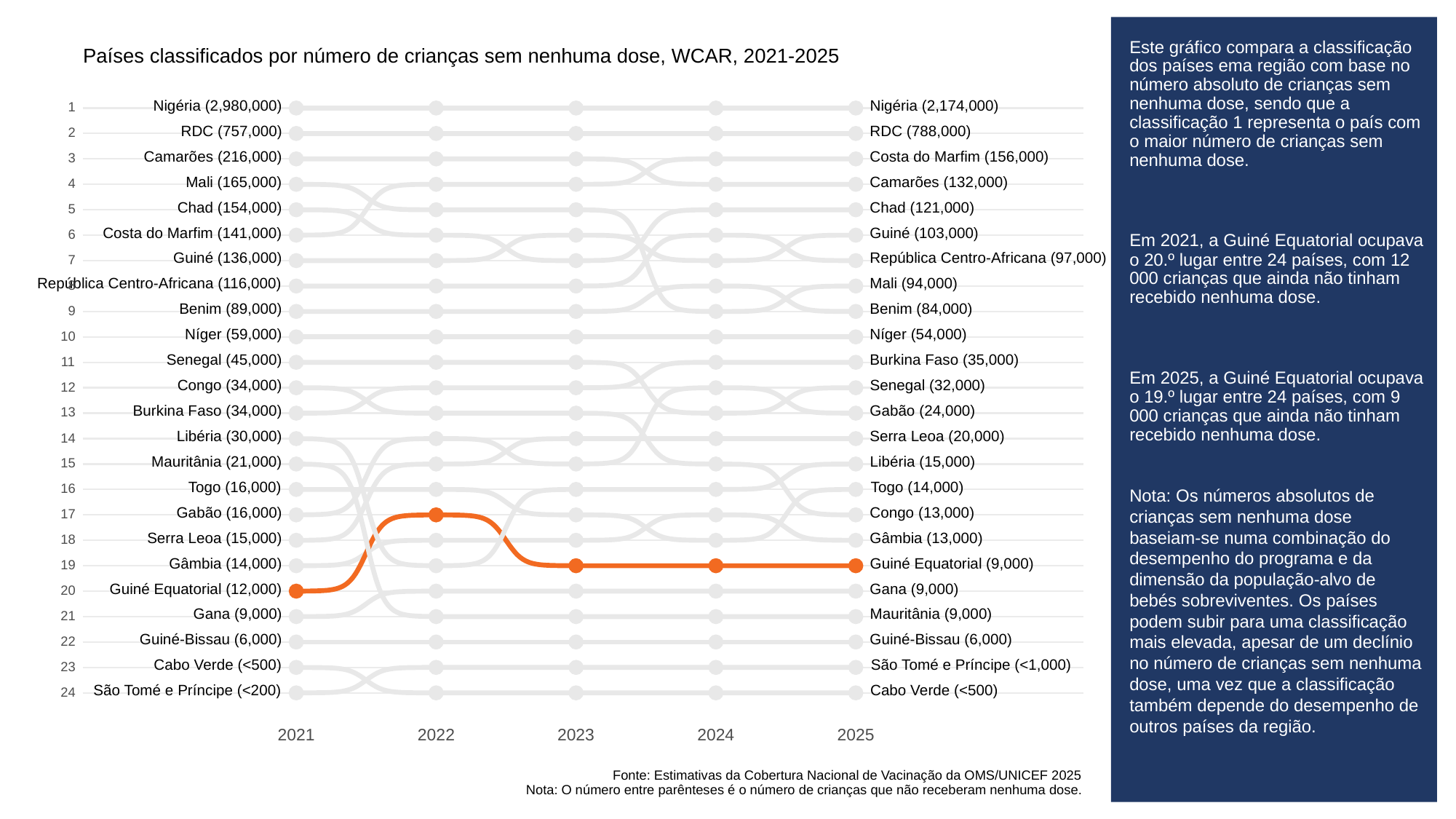

# Este gráfico compara a classificação dos países ema região com base no número absoluto de crianças sem nenhuma dose, sendo que a classificação 1 representa o país com o maior número de crianças sem nenhuma dose.

Em 2021, a Guiné Equatorial ocupava o 20.º lugar entre 24 países, com 12 000 crianças que ainda não tinham recebido nenhuma dose.

Em 2025, a Guiné Equatorial ocupava o 19.º lugar entre 24 países, com 9 000 crianças que ainda não tinham recebido nenhuma dose.

Nota: Os números absolutos de crianças sem nenhuma dose baseiam-se numa combinação do desempenho do programa e da dimensão da população-alvo de bebés sobreviventes. Os países podem subir para uma classificação mais elevada, apesar de um declínio no número de crianças sem nenhuma dose, uma vez que a classificação também depende do desempenho de outros países da região.

Países classificados por número de crianças sem nenhuma dose, WCAR, 2021-2025
Nigéria (2,980,000)
Nigéria (2,174,000)

1

RDC (757,000)
RDC (788,000)

2

Camarões (216,000)
Costa do Marfim (156,000)

3

Mali (165,000)
Camarões (132,000)

4

Chad (154,000)
Chad (121,000)

5

Costa do Marfim (141,000)
Guiné (103,000)

6

Guiné (136,000)
República Centro-Africana (97,000)

7

República Centro-Africana (116,000)
Mali (94,000)

8

Benim (89,000)
Benim (84,000)

9

Níger (59,000)
Níger (54,000)

10

Senegal (45,000)
Burkina Faso (35,000)

11

Congo (34,000)
Senegal (32,000)

12

Burkina Faso (34,000)
Gabão (24,000)

13

Libéria (30,000)
Serra Leoa (20,000)

14

Mauritânia (21,000)
Libéria (15,000)

15

Togo (16,000)
Togo (14,000)

16

Gabão (16,000)
Congo (13,000)

17

Serra Leoa (15,000)
Gâmbia (13,000)

18

Gâmbia (14,000)
Guiné Equatorial (9,000)

19

Guiné Equatorial (12,000)
Gana (9,000)

20

Gana (9,000)
Mauritânia (9,000)

21

Guiné-Bissau (6,000)
Guiné-Bissau (6,000)

22

Cabo Verde (<500)
São Tomé e Príncipe (<1,000)

23

São Tomé e Príncipe (<200)
Cabo Verde (<500)

24

2023
2021
2022
2024
2025
Fonte: Estimativas da Cobertura Nacional de Vacinação da OMS/UNICEF 2025
Nota: O número entre parênteses é o número de crianças que não receberam nenhuma dose.